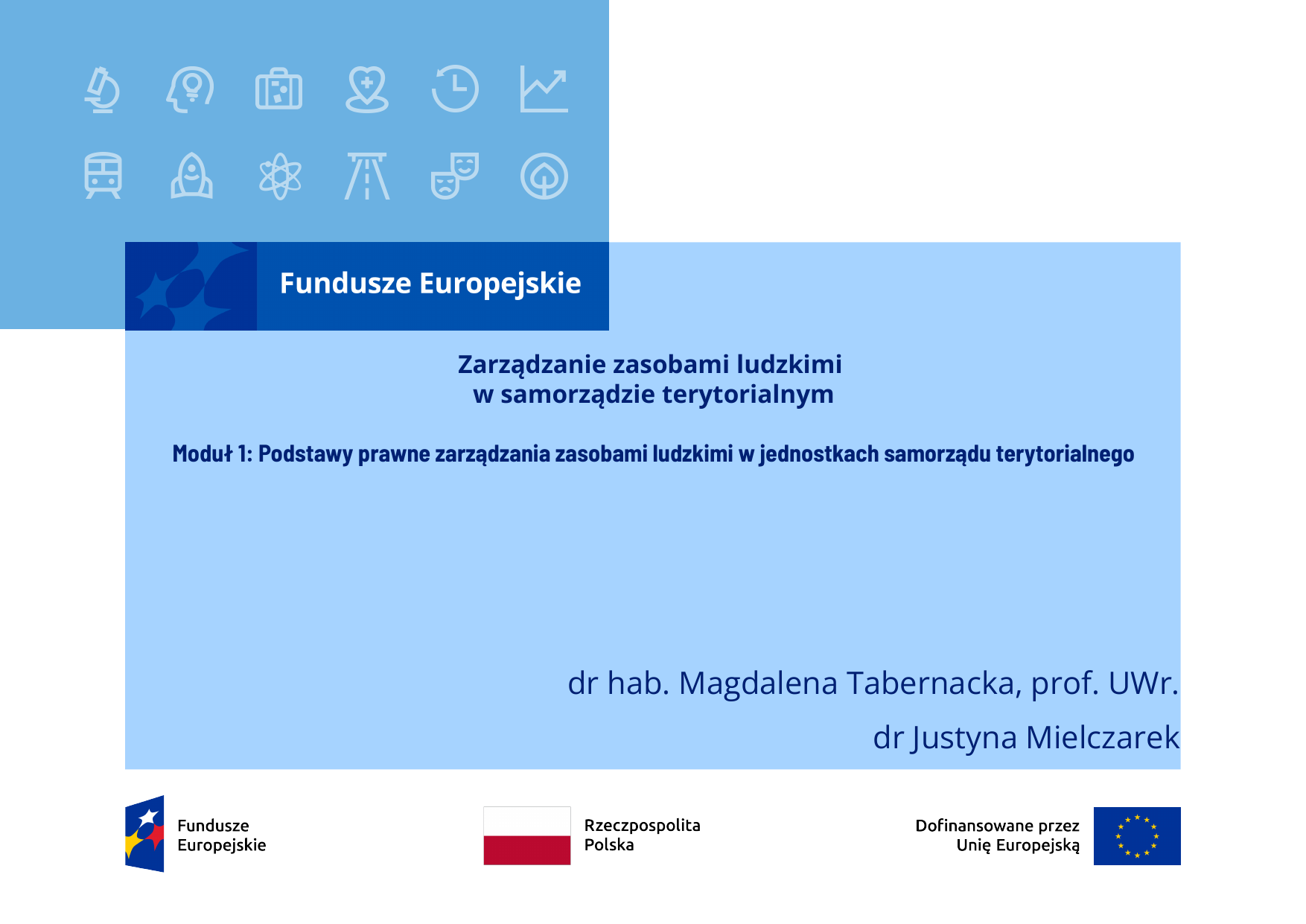

# Zarządzanie zasobami ludzkimi w samorządzie terytorialnym Moduł 1: Podstawy prawne zarządzania zasobami ludzkimi w jednostkach samorządu terytorialnego
dr hab. Magdalena Tabernacka, prof. UWr.
dr Justyna Mielczarek